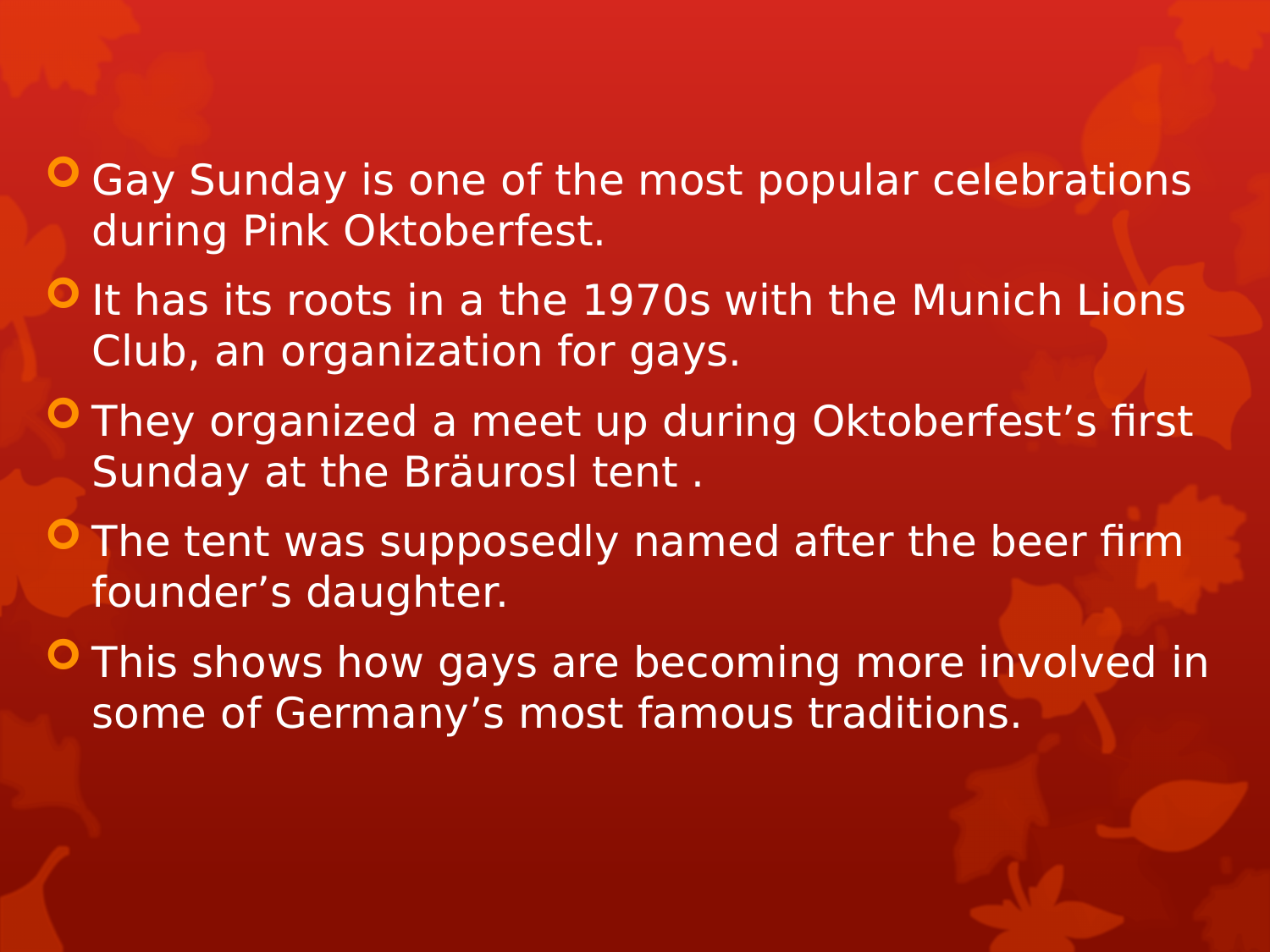

Gay Sunday is one of the most popular celebrations during Pink Oktoberfest.
It has its roots in a the 1970s with the Munich Lions Club, an organization for gays.
They organized a meet up during Oktoberfest’s first Sunday at the Bräurosl tent .
The tent was supposedly named after the beer firm founder’s daughter.
This shows how gays are becoming more involved in some of Germany’s most famous traditions.